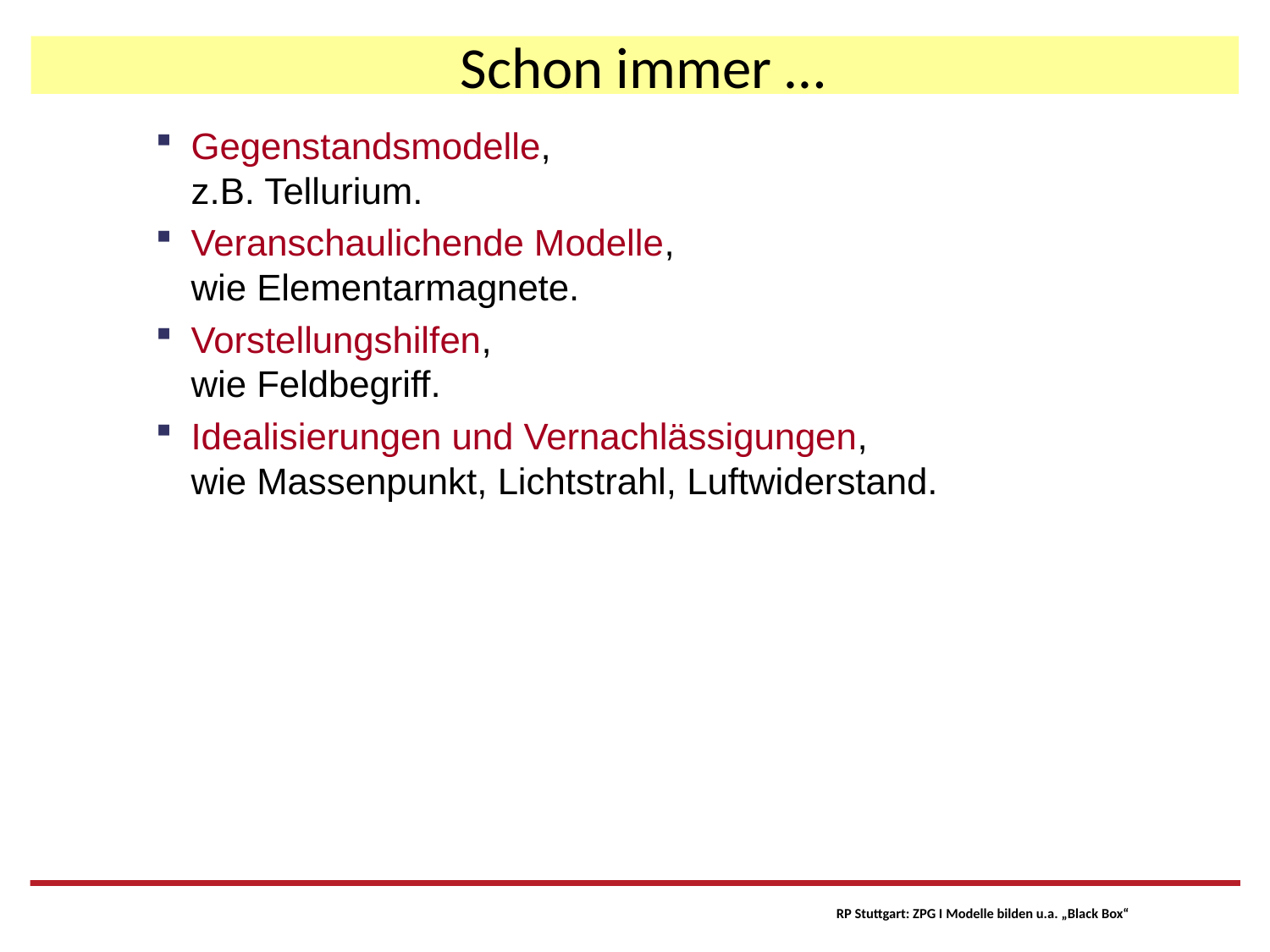

# Schon immer …
Gegenstandsmodelle,
z.B. Tellurium.
Veranschaulichende Modelle,
wie Elementarmagnete.
Vorstellungshilfen,
wie Feldbegriff.
Idealisierungen und Vernachlässigungen,
wie Massenpunkt, Lichtstrahl, Luftwiderstand.
RP Stuttgart: ZPG I Modelle bilden u.a. „Black Box“